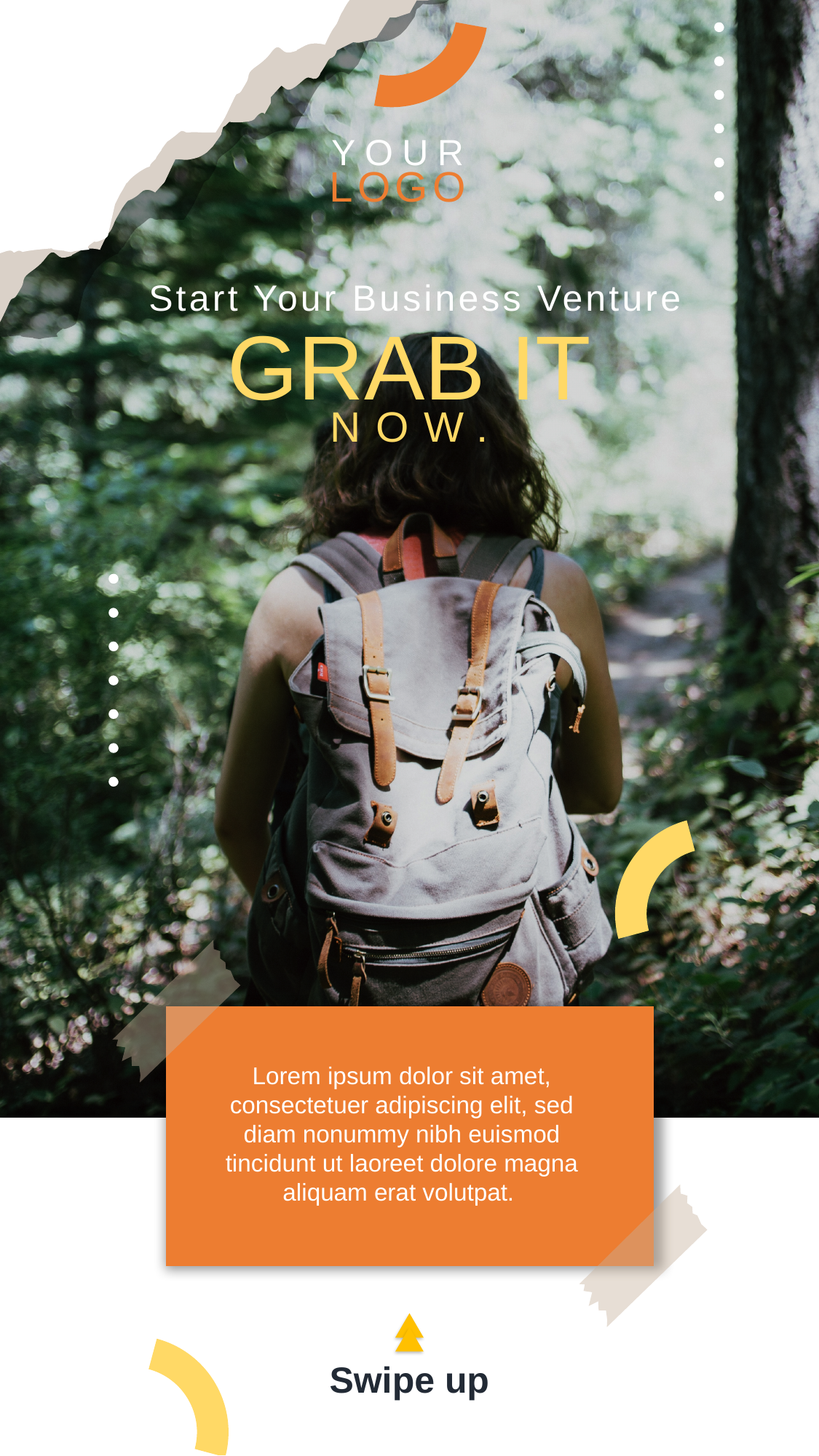

YOUR
LOGO
Start Your Business Venture
GRAB IT
NOW.

Lorem ipsum dolor sit amet, consectetuer adipiscing elit, sed diam nonummy nibh euismod tincidunt ut laoreet dolore magna aliquam erat volutpat.

Swipe up